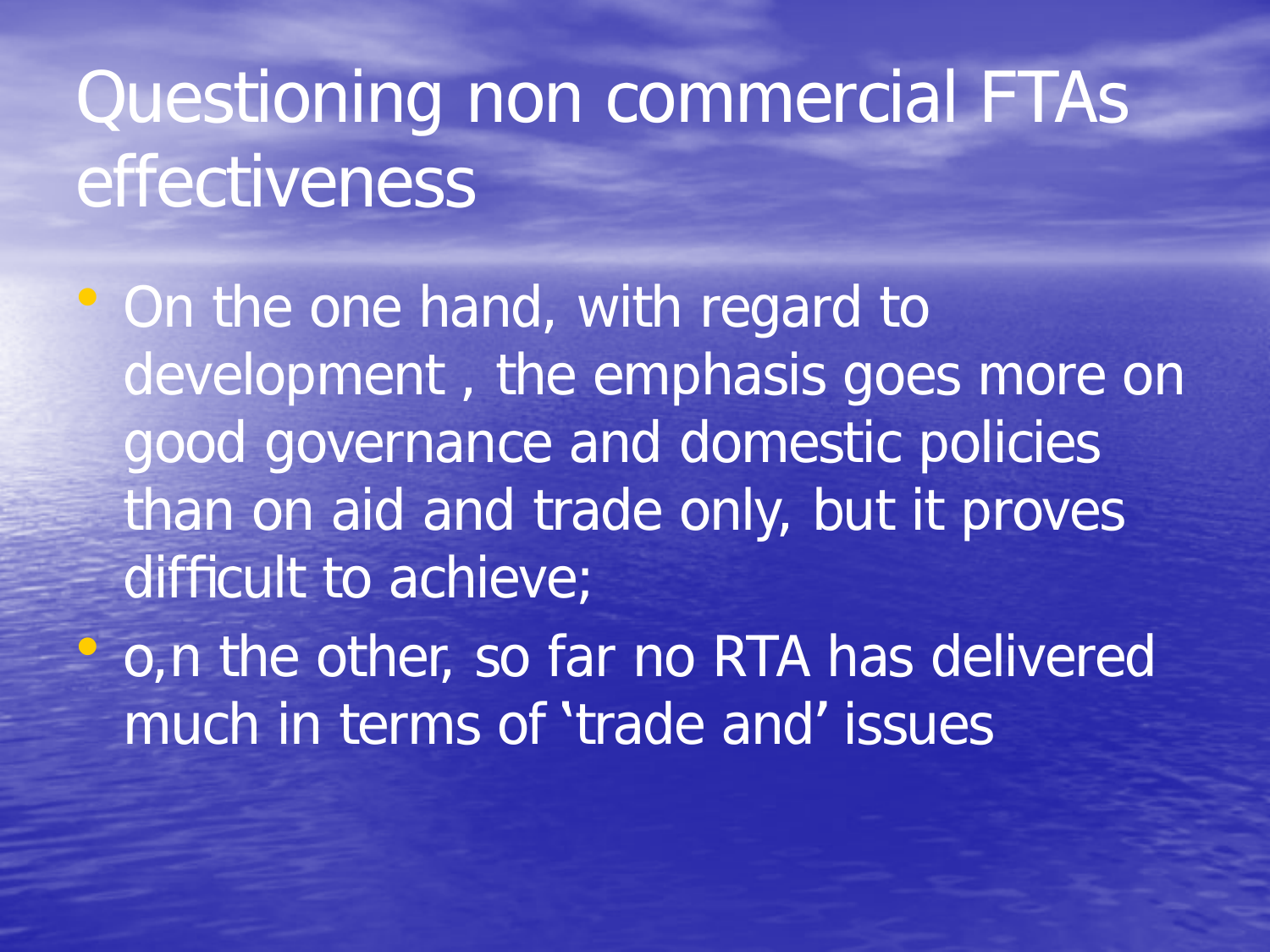

# Questioning non commercial FTAs effectiveness
On the one hand, with regard to development , the emphasis goes more on good governance and domestic policies than on aid and trade only, but it proves difficult to achieve;
o,n the other, so far no RTA has delivered much in terms of ‘trade and’ issues